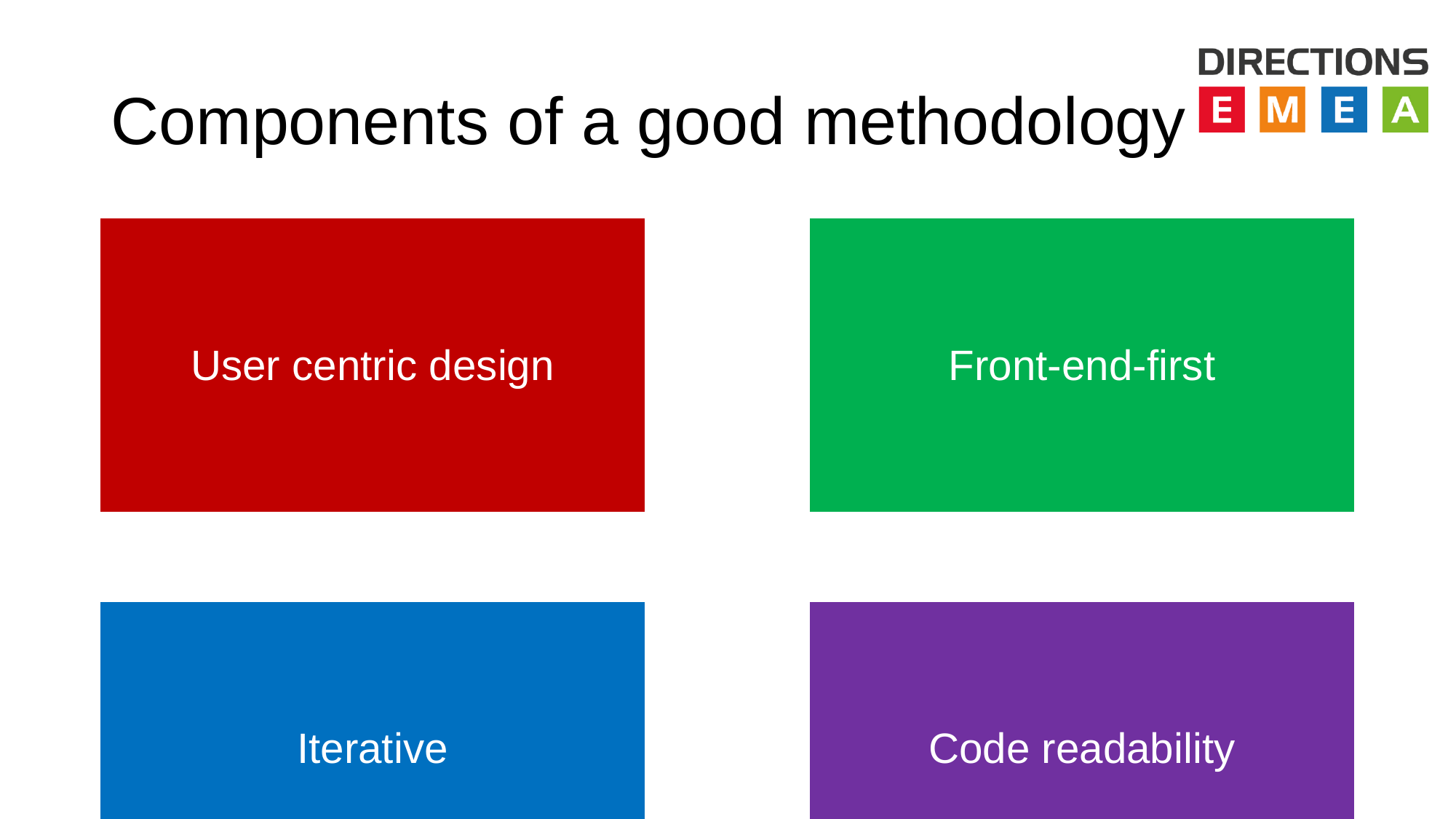

# Components of a good methodology
User centric design
Front-end-first
Iterative
Code readability